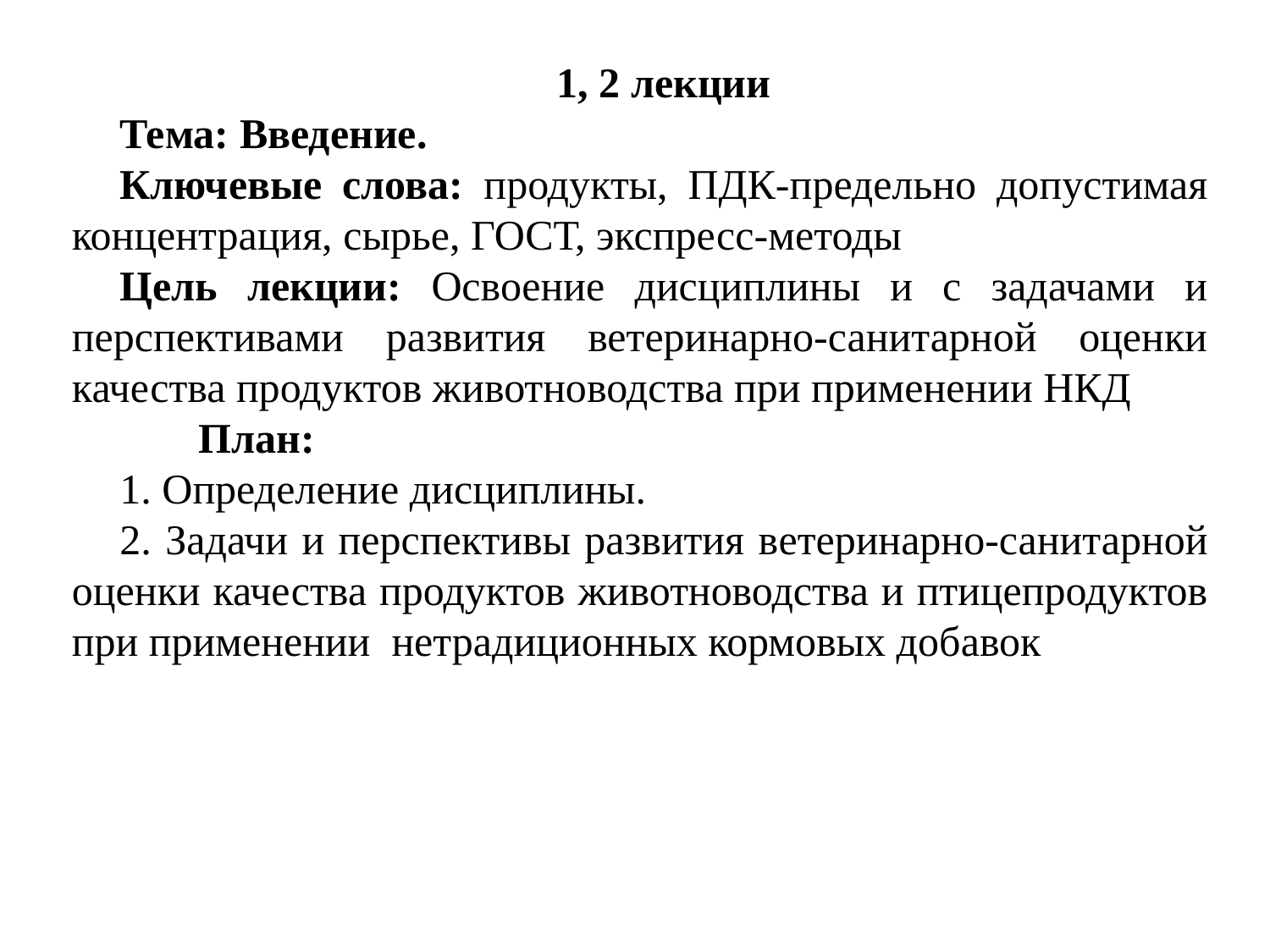

1, 2 лекции
Тема: Введение.
Ключевые слова: продукты, ПДК-предельно допустимая концентрация, сырье, ГОСТ, экспресс-методы
Цель лекции: Освоение дисциплины и с задачами и перспективами развития ветеринарно-санитарной оценки качества продуктов животноводства при применении НКД
	План:
1. Определение дисциплины.
2. Задачи и перспективы развития ветеринарно-санитарной оценки качества продуктов животноводства и птицепродуктов при применении  нетрадиционных кормовых добавок